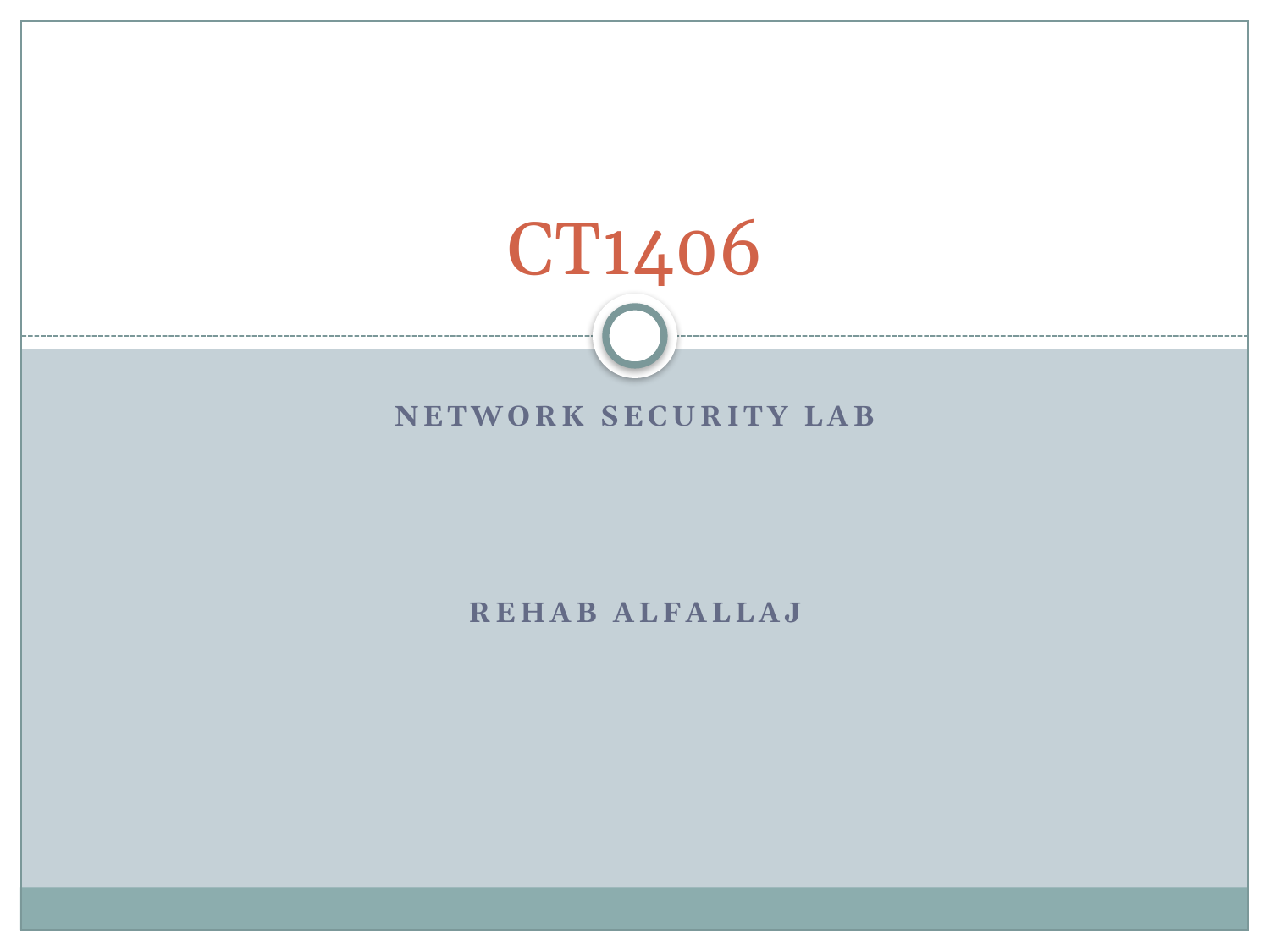

# CT1406
Network Security Lab

Rehab Alfallaj